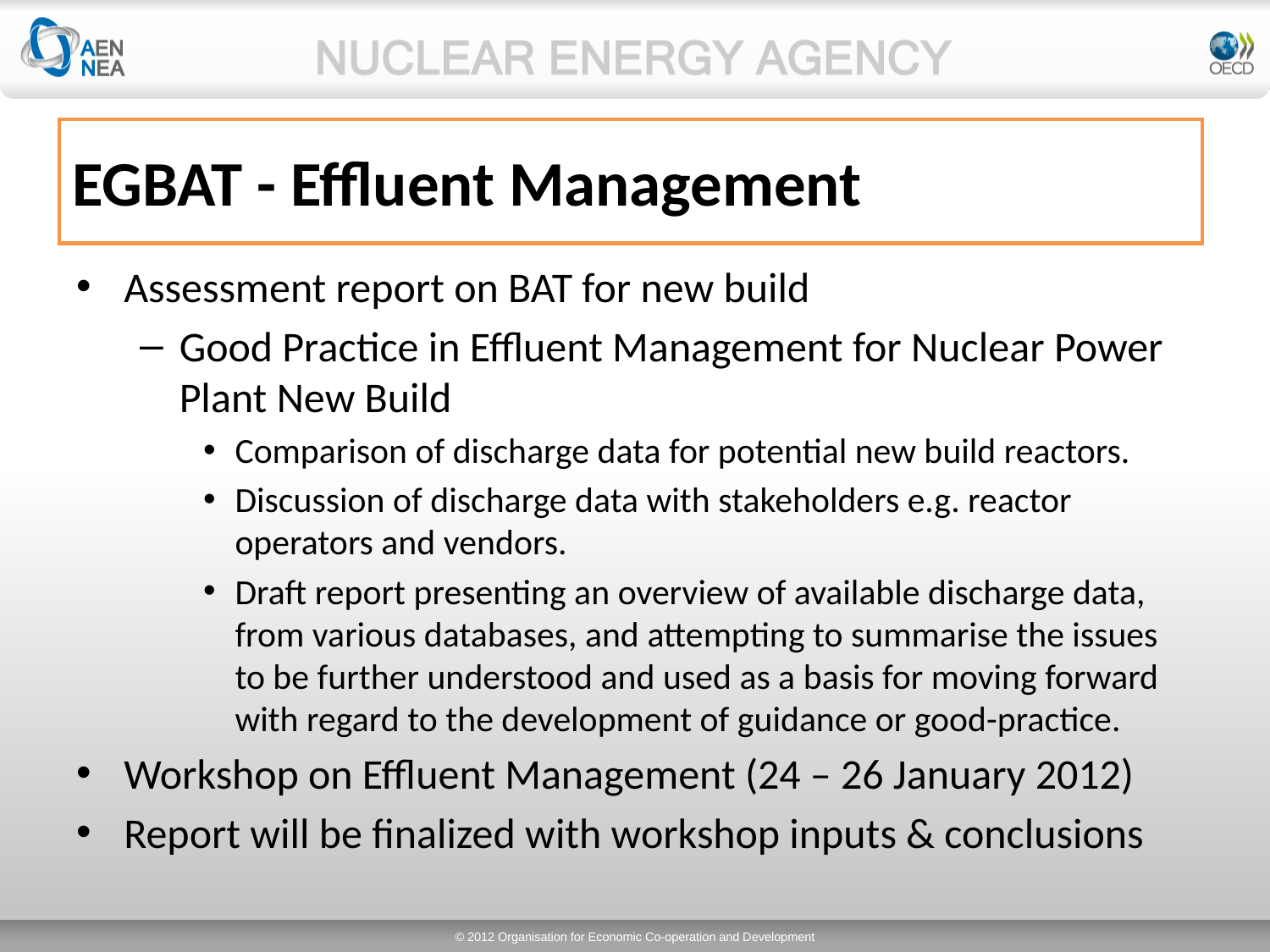

# EGBAT - Effluent Management
Assessment report on BAT for new build
Good Practice in Effluent Management for Nuclear Power Plant New Build
Comparison of discharge data for potential new build reactors.
Discussion of discharge data with stakeholders e.g. reactor operators and vendors.
Draft report presenting an overview of available discharge data, from various databases, and attempting to summarise the issues to be further understood and used as a basis for moving forward with regard to the development of guidance or good-practice.
Workshop on Effluent Management (24 – 26 January 2012)
Report will be finalized with workshop inputs & conclusions